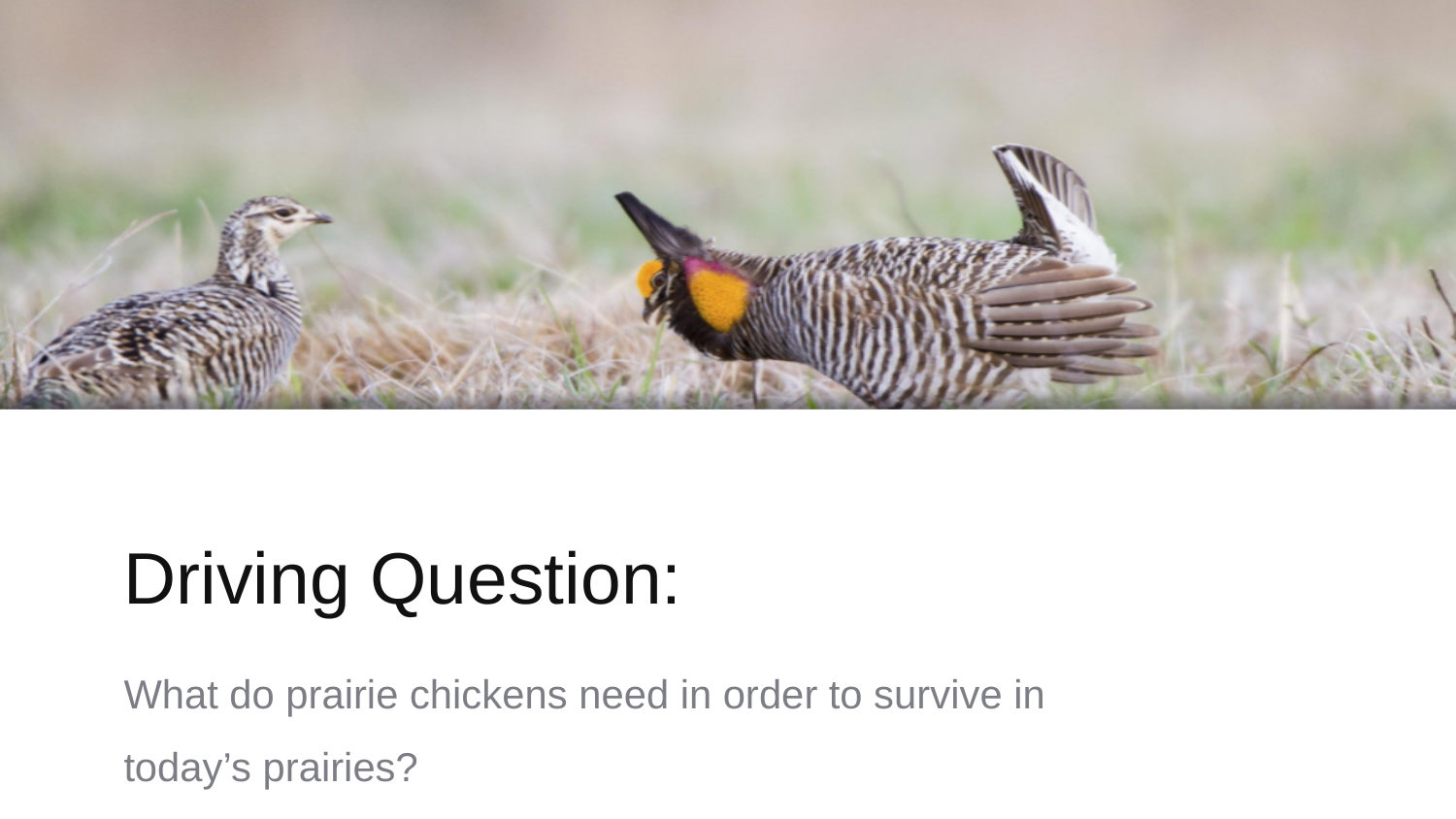

# Driving Question:
What do prairie chickens need in order to survive in today’s prairies?